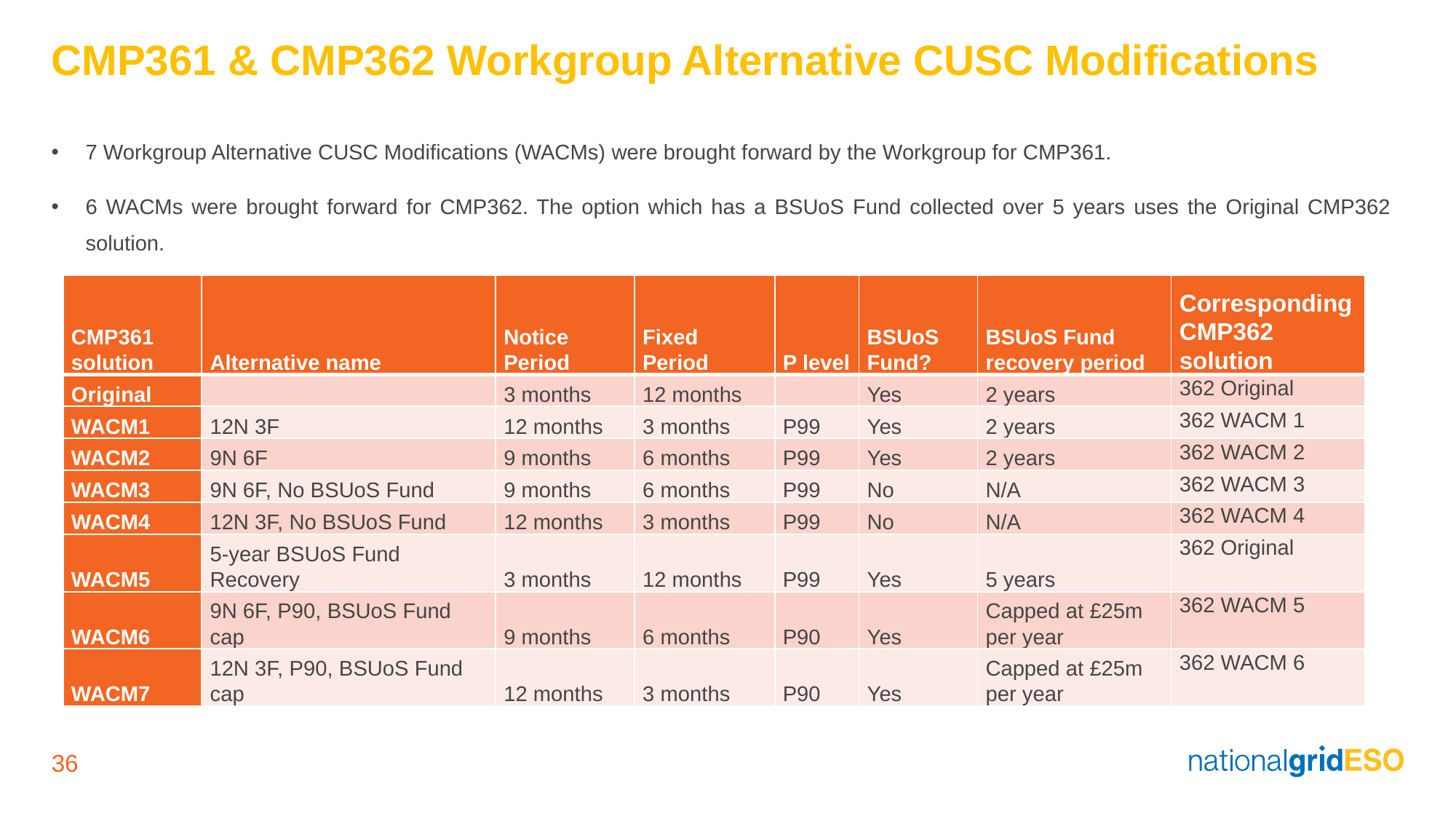

# CMP361 & CMP362 Workgroup Alternative CUSC Modifications
7 Workgroup Alternative CUSC Modifications (WACMs) were brought forward by the Workgroup for CMP361.
6 WACMs were brought forward for CMP362. The option which has a BSUoS Fund collected over 5 years uses the Original CMP362 solution.
| CMP361 solution | Alternative name | Notice Period | Fixed Period | P level | BSUoS Fund? | BSUoS Fund recovery period | CorrespondingCMP362 solution |
| --- | --- | --- | --- | --- | --- | --- | --- |
| Original |  | 3 months | 12 months |  | Yes | 2 years | 362 Original |
| WACM1 | 12N 3F | 12 months | 3 months | P99 | Yes | 2 years | 362 WACM 1 |
| WACM2 | 9N 6F | 9 months | 6 months | P99 | Yes | 2 years | 362 WACM 2 |
| WACM3 | 9N 6F, No BSUoS Fund | 9 months | 6 months | P99 | No | N/A | 362 WACM 3 |
| WACM4 | 12N 3F, No BSUoS Fund | 12 months | 3 months | P99 | No | N/A | 362 WACM 4 |
| WACM5 | 5-year BSUoS Fund Recovery | 3 months | 12 months | P99 | Yes | 5 years | 362 Original |
| WACM6 | 9N 6F, P90, BSUoS Fund cap | 9 months | 6 months | P90 | Yes | Capped at £25m per year | 362 WACM 5 |
| WACM7 | 12N 3F, P90, BSUoS Fund cap | 12 months | 3 months | P90 | Yes | Capped at £25m per year | 362 WACM 6 |